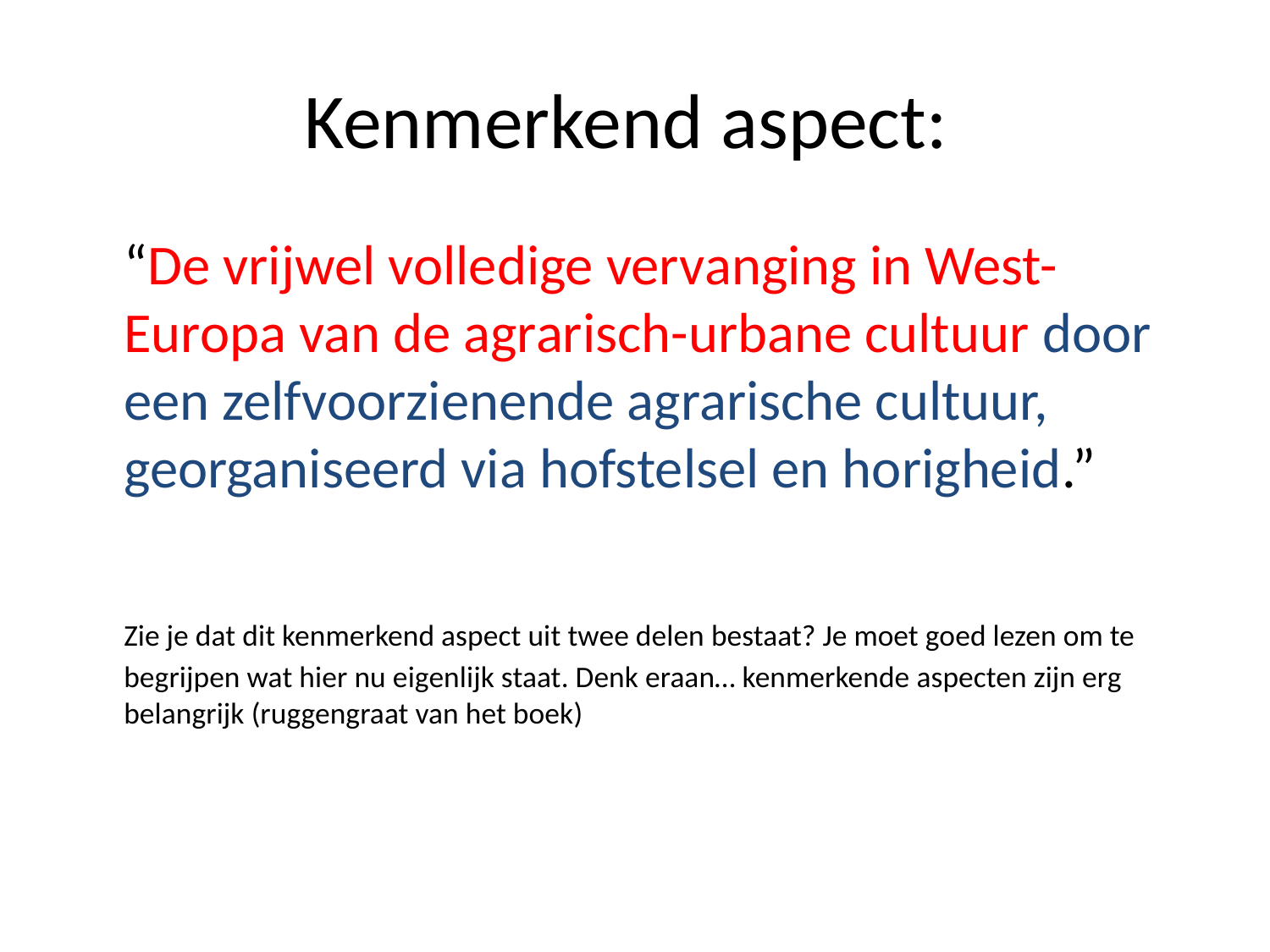

# Kenmerkend aspect:
	“De vrijwel volledige vervanging in West-Europa van de agrarisch-urbane cultuur door een zelfvoorzienende agrarische cultuur, georganiseerd via hofstelsel en horigheid.”

	Zie je dat dit kenmerkend aspect uit twee delen bestaat? Je moet goed lezen om te begrijpen wat hier nu eigenlijk staat. Denk eraan… kenmerkende aspecten zijn erg belangrijk (ruggengraat van het boek)